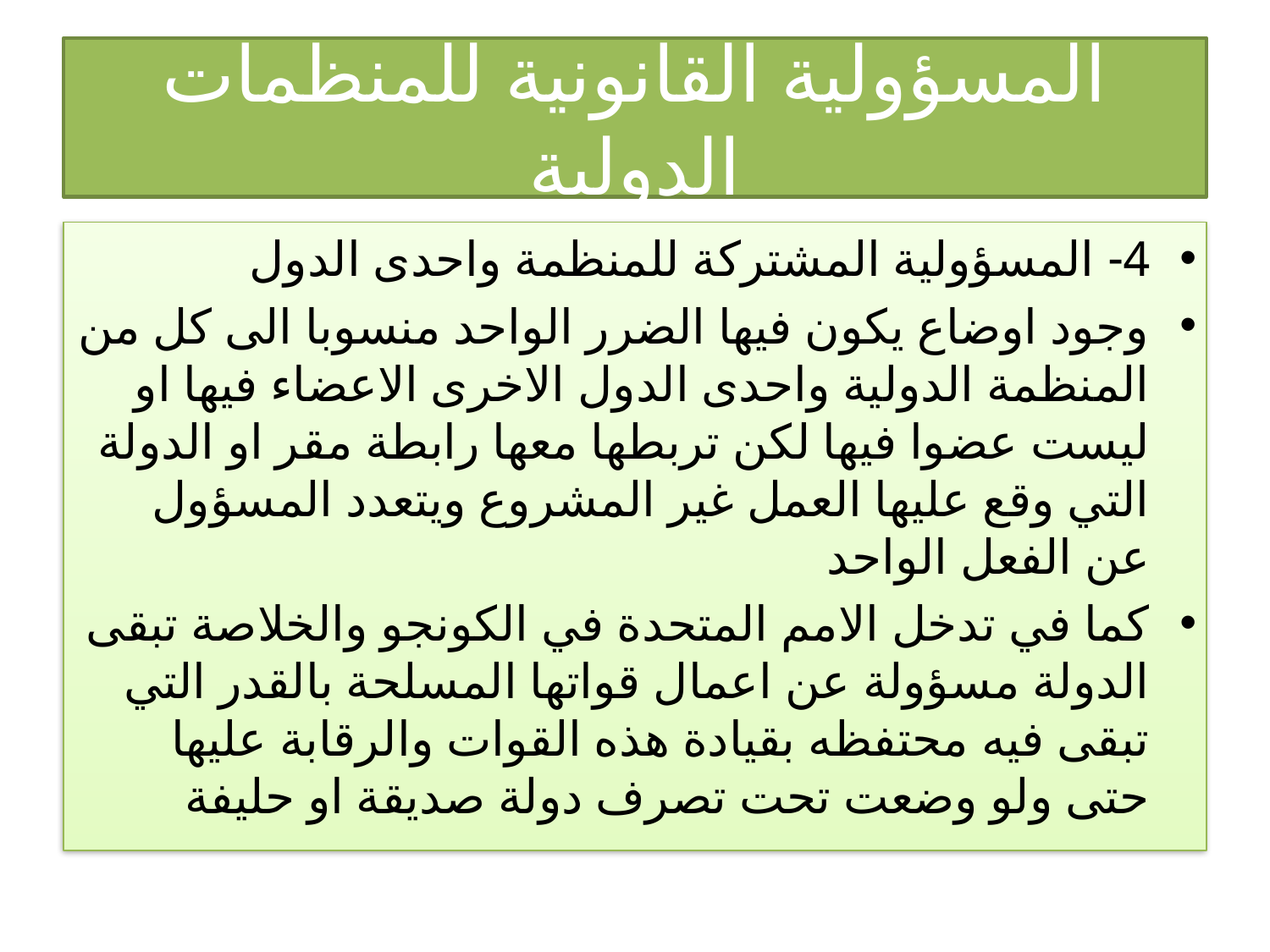

# المسؤولية القانونية للمنظمات الدولية
4- المسؤولية المشتركة للمنظمة واحدى الدول
وجود اوضاع يكون فيها الضرر الواحد منسوبا الى كل من المنظمة الدولية واحدى الدول الاخرى الاعضاء فيها او ليست عضوا فيها لكن تربطها معها رابطة مقر او الدولة التي وقع عليها العمل غير المشروع ويتعدد المسؤول عن الفعل الواحد
كما في تدخل الامم المتحدة في الكونجو والخلاصة تبقى الدولة مسؤولة عن اعمال قواتها المسلحة بالقدر التي تبقى فيه محتفظه بقيادة هذه القوات والرقابة عليها حتى ولو وضعت تحت تصرف دولة صديقة او حليفة